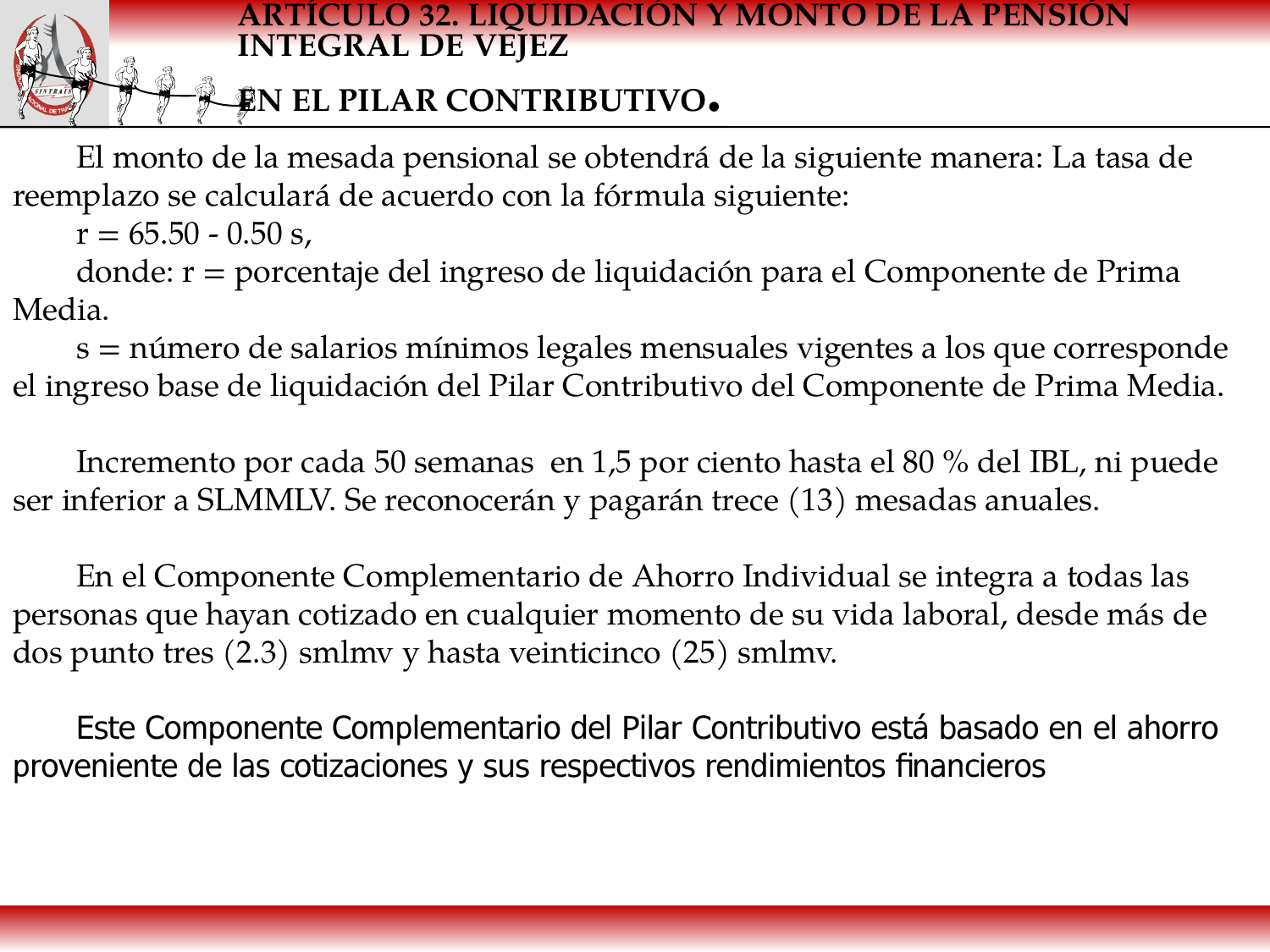

# ARTÍCULO 32. LIQUIDACIÓN Y MONTO DE LA PENSIÓN INTEGRAL DE VEJEZ EN EL PILAR CONTRIBUTIVO.
El monto de la mesada pensional se obtendrá de la siguiente manera: La tasa de reemplazo se calculará de acuerdo con la fórmula siguiente:
r = 65.50 - 0.50 s,
donde: r = porcentaje del ingreso de liquidación para el Componente de Prima Media.
s = número de salarios mínimos legales mensuales vigentes a los que corresponde el ingreso base de liquidación del Pilar Contributivo del Componente de Prima Media.

Incremento por cada 50 semanas  en 1,5 por ciento hasta el 80 % del IBL, ni puede ser inferior a SLMMLV. Se reconocerán y pagarán trece (13) mesadas anuales.

En el Componente Complementario de Ahorro Individual se integra a todas las personas que hayan cotizado en cualquier momento de su vida laboral, desde más de dos punto tres (2.3) smlmv y hasta veinticinco (25) smlmv.

Este Componente Complementario del Pilar Contributivo está basado en el ahorro proveniente de las cotizaciones y sus respectivos rendimientos financieros